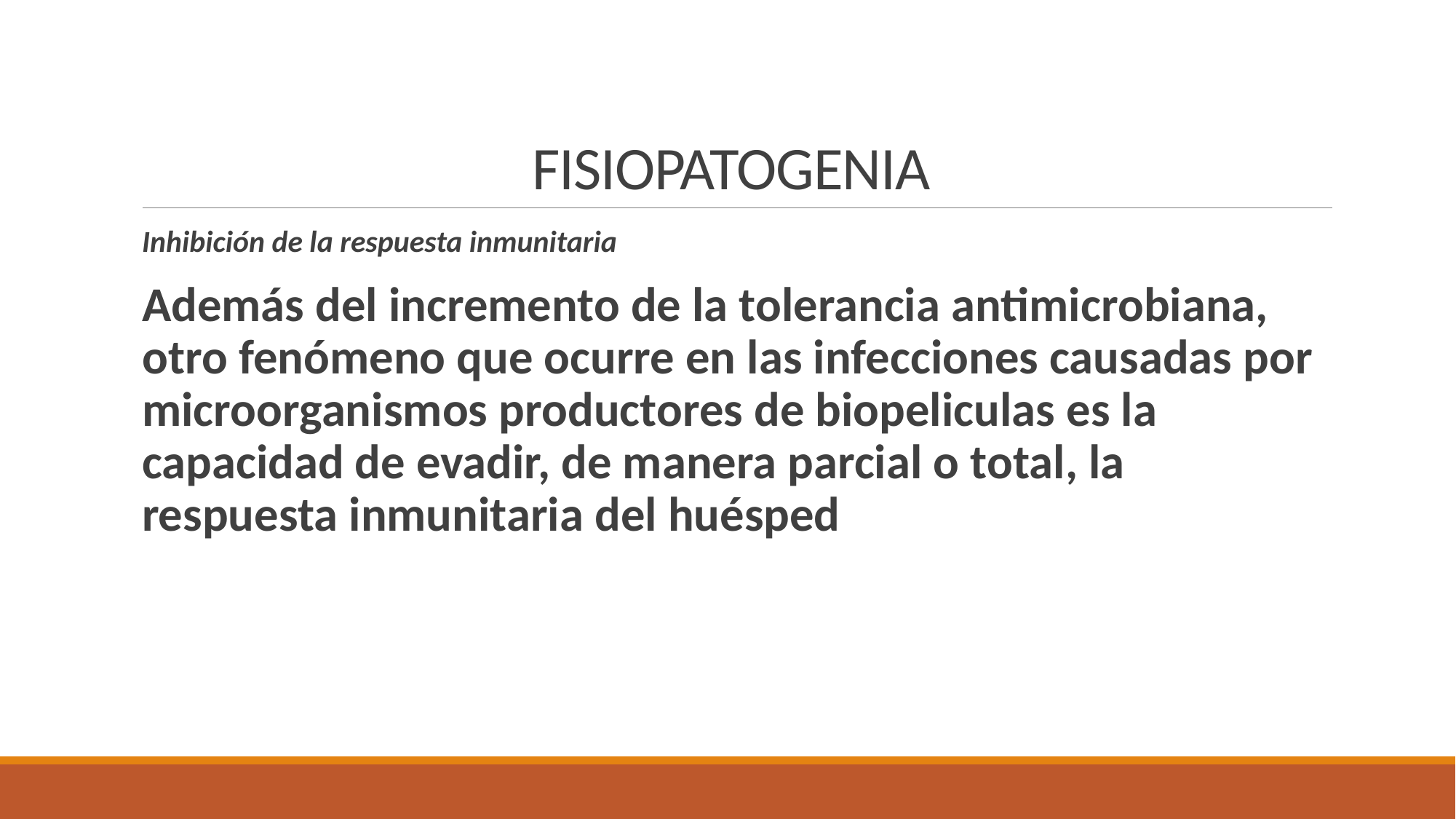

# FISIOPATOGENIA
Inhibición de la respuesta inmunitaria
Además del incremento de la tolerancia antimicrobiana, otro fenómeno que ocurre en las infecciones causadas por microorganismos productores de biopeliculas es la capacidad de evadir, de manera parcial o total, la respuesta inmunitaria del huésped